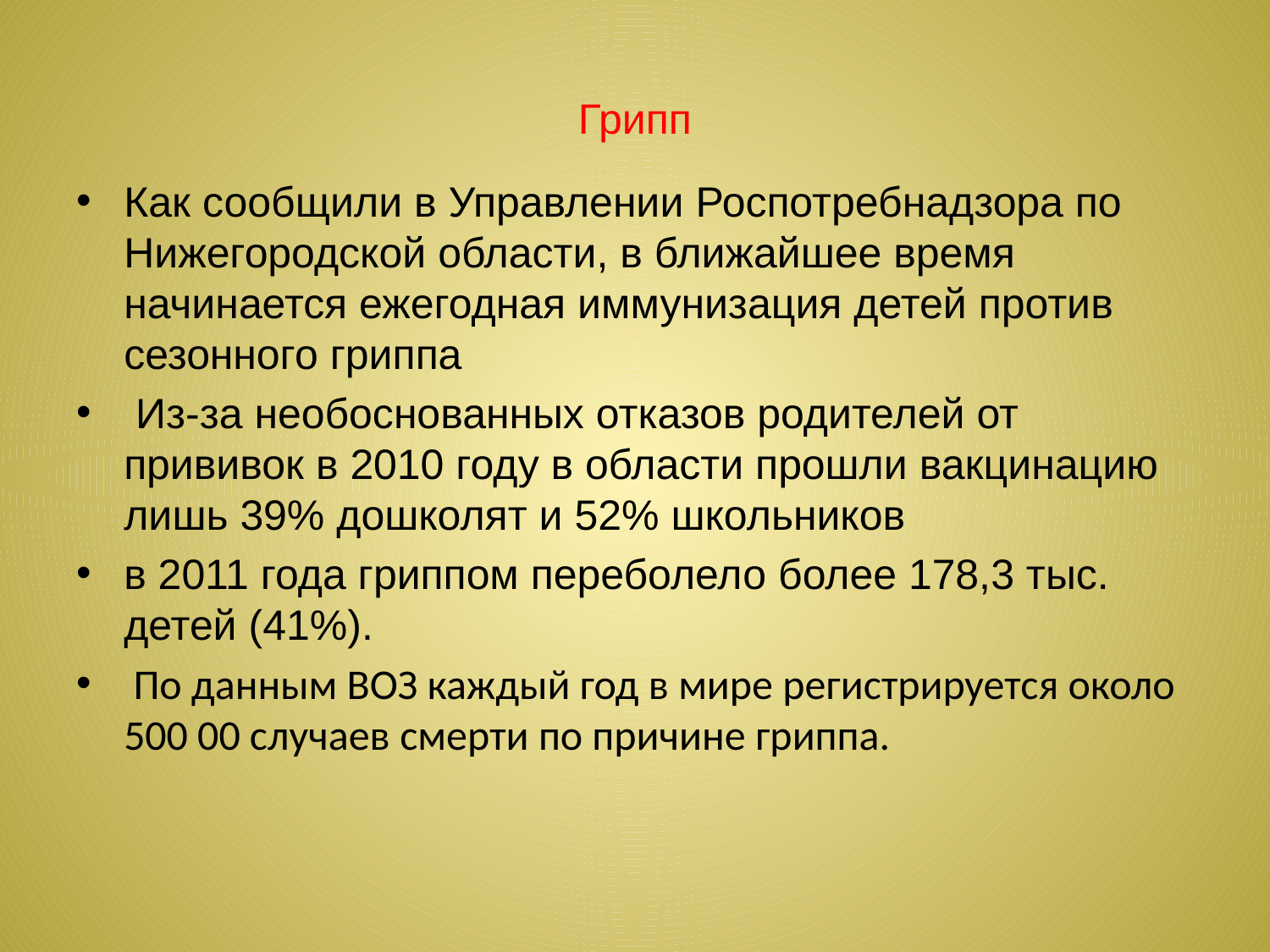

# Грипп
Как сообщили в Управлении Роспотребнадзора по Нижегородской области, в ближайшее время начинается ежегодная иммунизация детей против сезонного гриппа
 Из-за необоснованных отказов родителей от прививок в 2010 году в области прошли вакцинацию лишь 39% дошколят и 52% школьников
в 2011 года гриппом переболело более 178,3 тыс. детей (41%).
 По данным ВОЗ каждый год в мире регистрируется около 500 00 случаев смерти по причине гриппа.